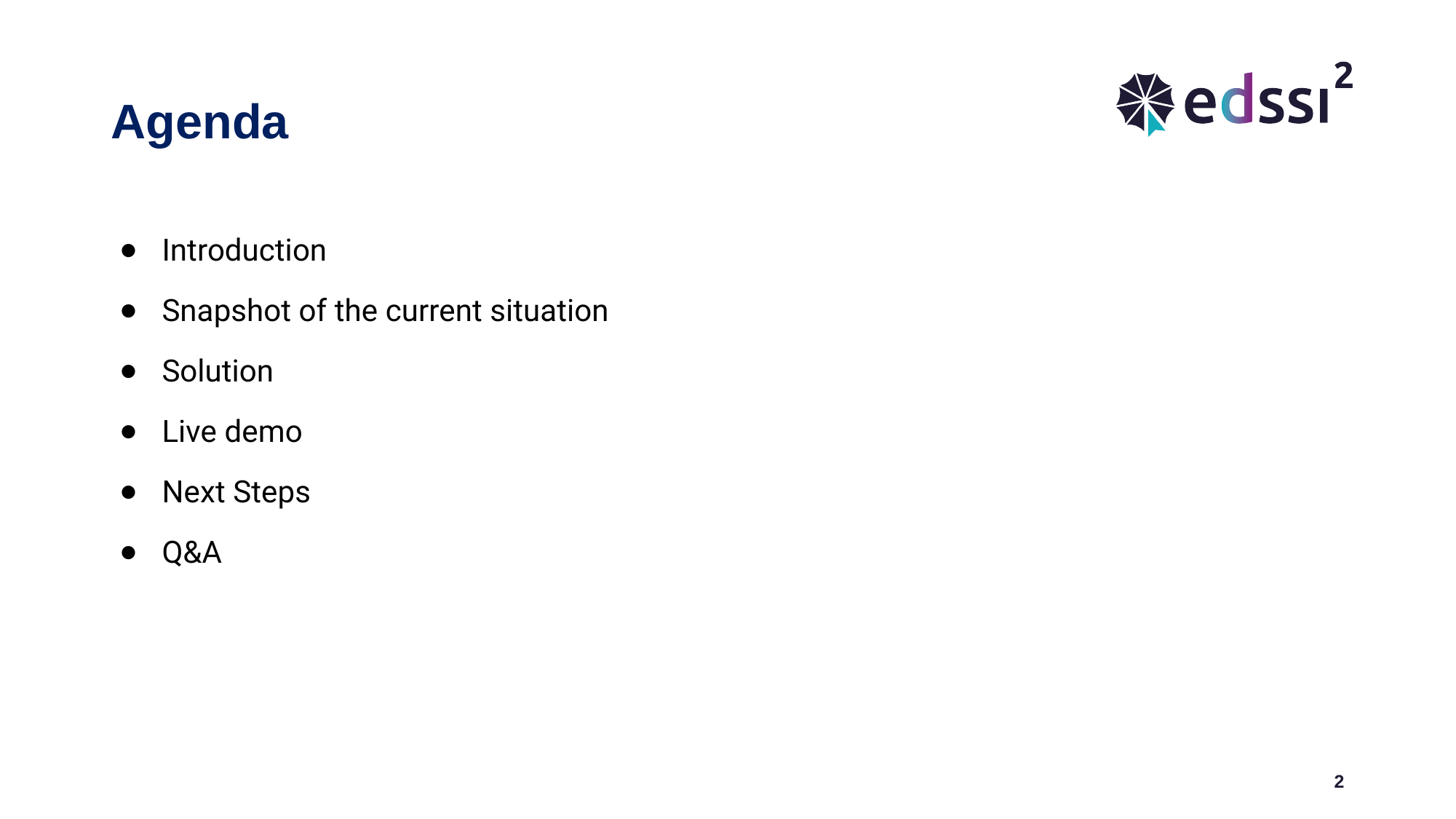

# Agenda
Introduction
Snapshot of the current situation
Solution
Live demo
Next Steps
Q&A
2